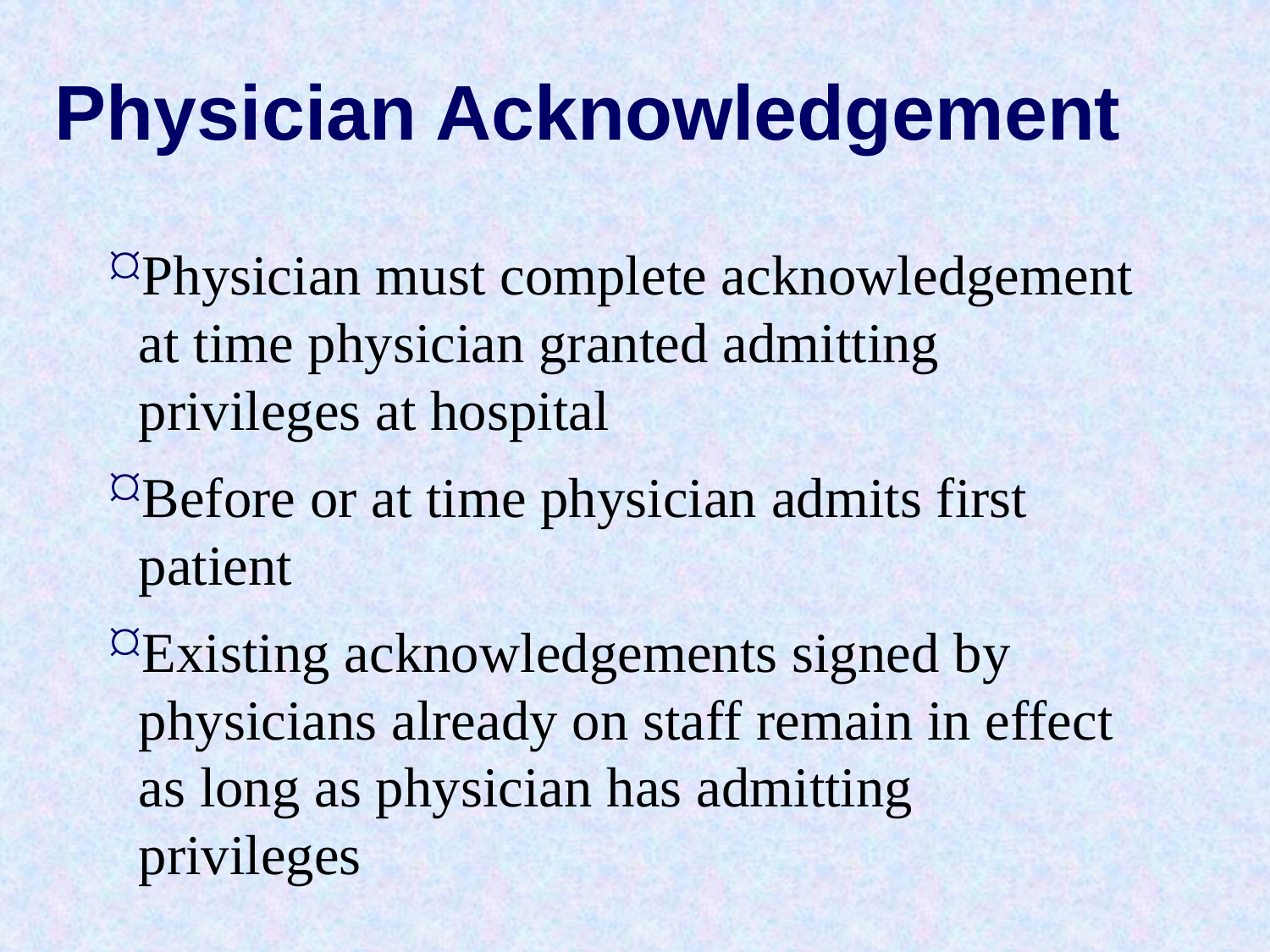

# Physician Acknowledgement
Physician must complete acknowledgement at time physician granted admitting privileges at hospital
Before or at time physician admits first patient
Existing acknowledgements signed by physicians already on staff remain in effect  as long as physician has admitting privileges